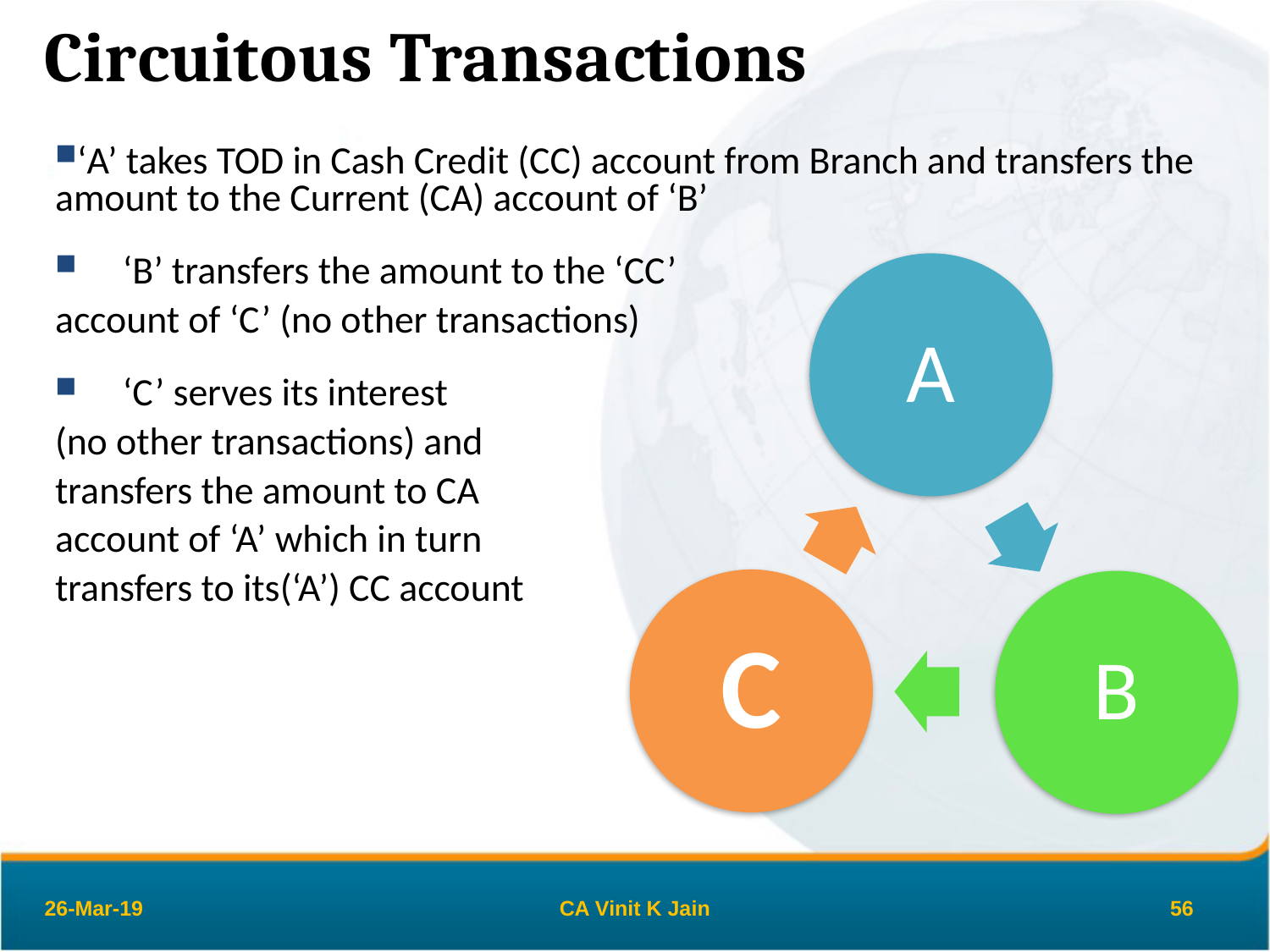

# Circuitous Transactions

‘A’ takes TOD in Cash Credit (CC) account from Branch and transfers the amount to the Current (CA) account of ‘B’

‘B’ transfers the amount to the ‘CC’
account of ‘C’ (no other transactions)

‘C’ serves its interest
(no other transactions) and
transfers the amount to CA
account of ‘A’ which in turn
transfers to its(‘A’) CC account

A

B

C

26-Mar-19
CA Vinit K Jain
56